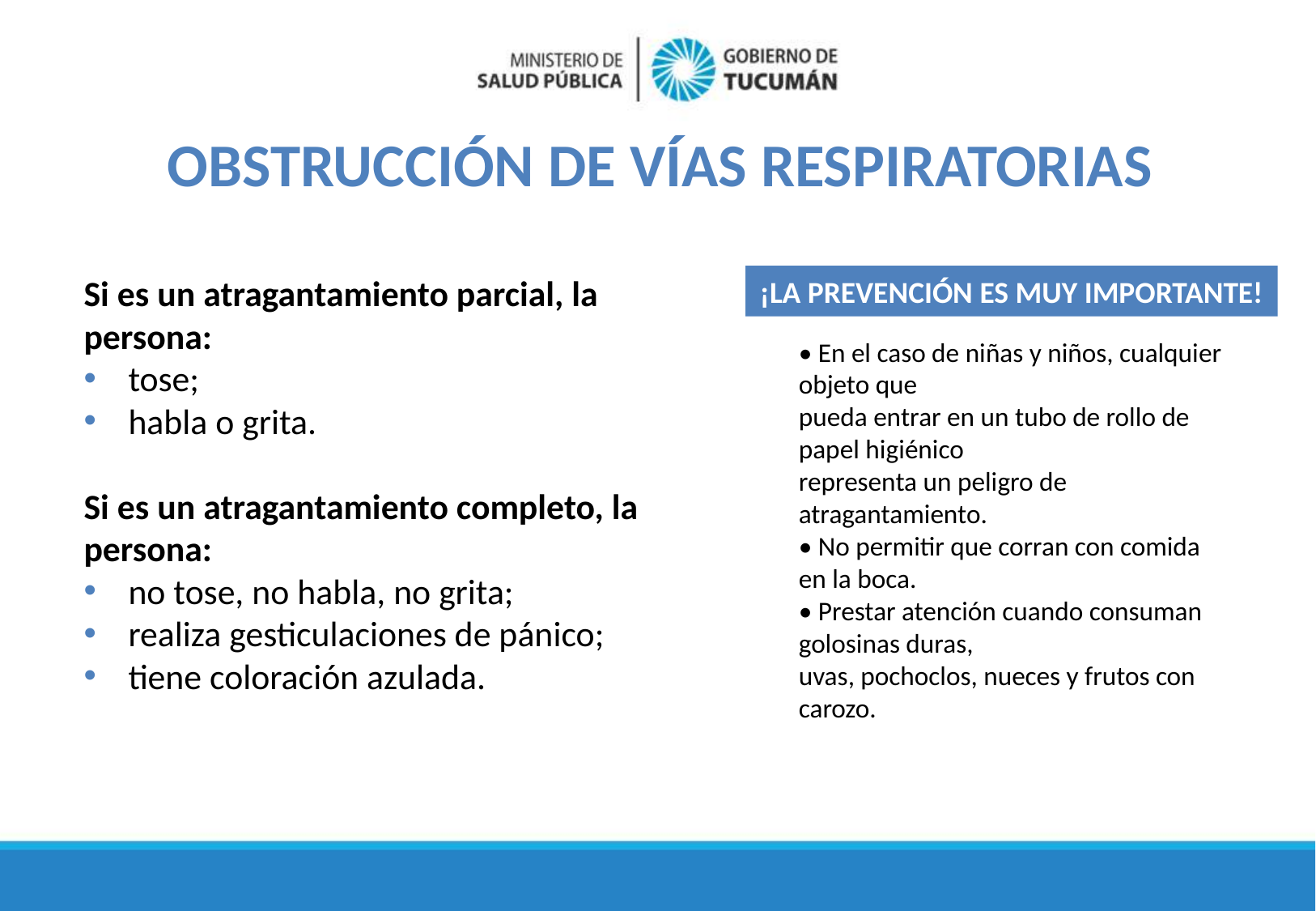

OBSTRUCCION DE VIAS RESPIRATORIAS
# Obstrucción de vías respiratorias
Si es un atragantamiento parcial, la persona:
tose;
habla o grita.

Si es un atragantamiento completo, la persona:
no tose, no habla, no grita;
realiza gesticulaciones de pánico;
tiene coloración azulada.
¡LA PREVENCIÓN ES MUY IMPORTANTE!
• En el caso de niñas y niños, cualquier objeto que
pueda entrar en un tubo de rollo de papel higiénico
representa un peligro de atragantamiento.
• No permitir que corran con comida en la boca.
• Prestar atención cuando consuman golosinas duras,
uvas, pochoclos, nueces y frutos con carozo.